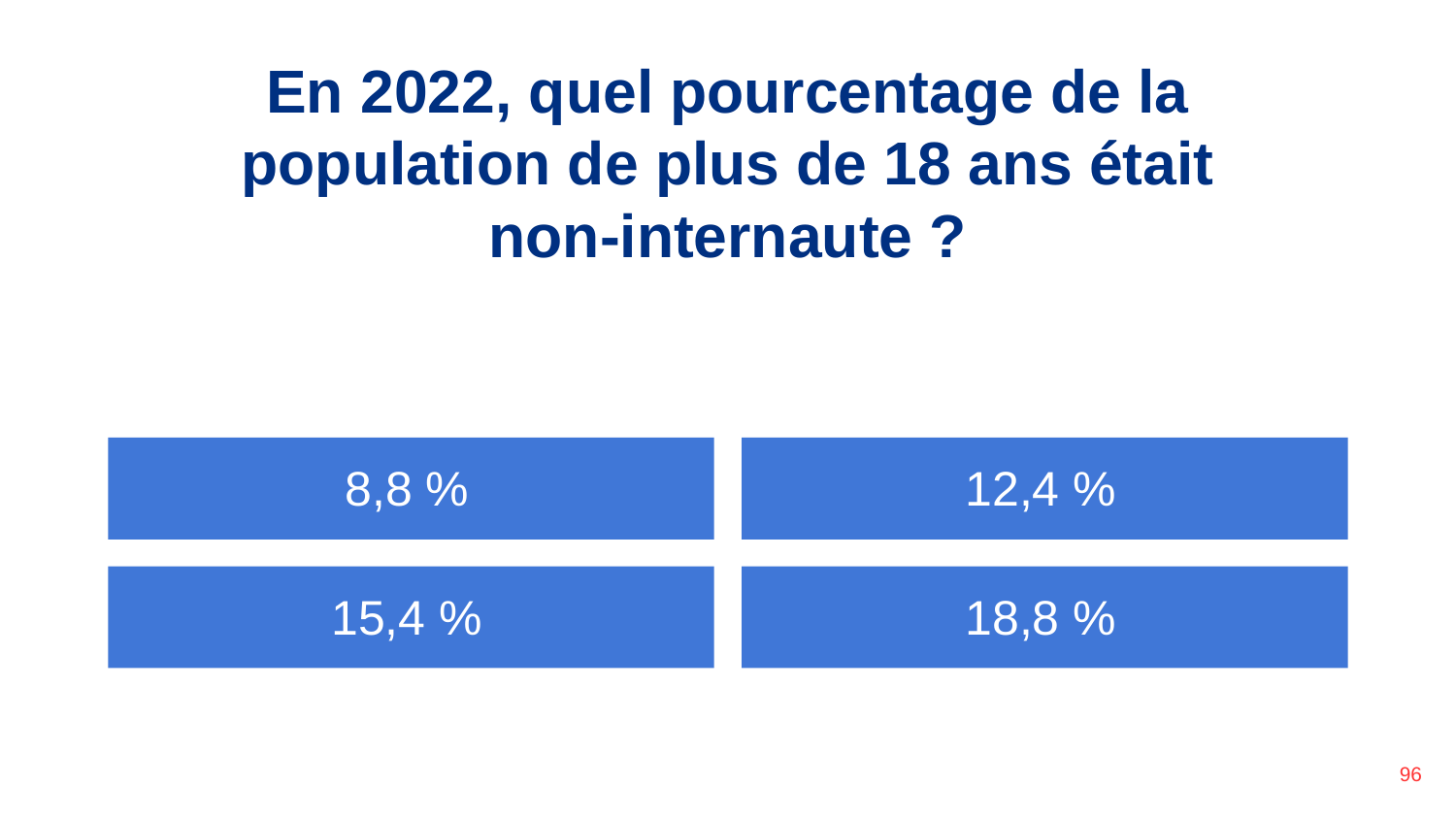

En 2022, quel pourcentage de la population de plus de 18 ans était non-internaute ?

8,8 %

12,4 %

15,4 %

18,8 %
96